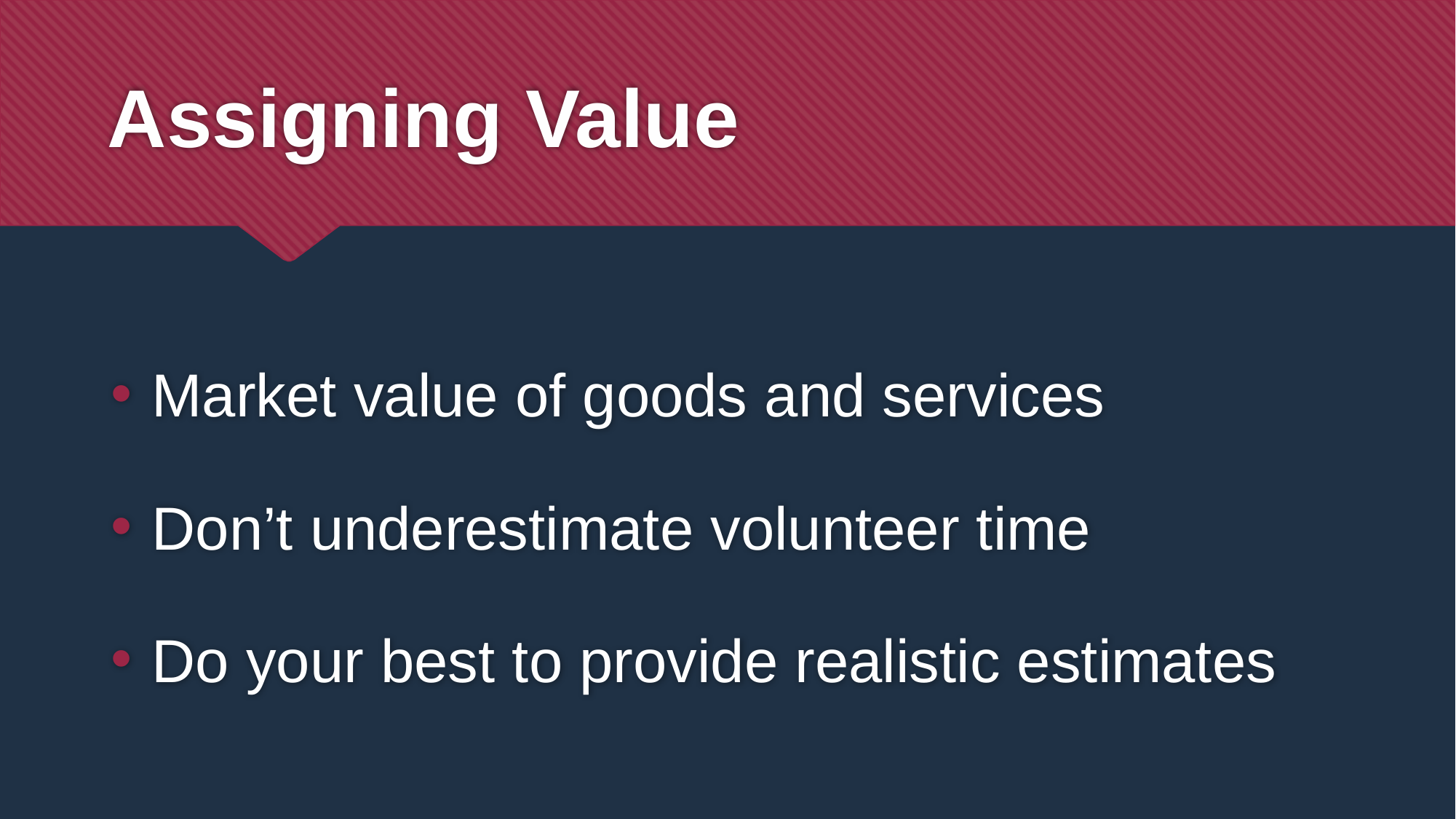

# Assigning Value
Market value of goods and services
Don’t underestimate volunteer time
Do your best to provide realistic estimates